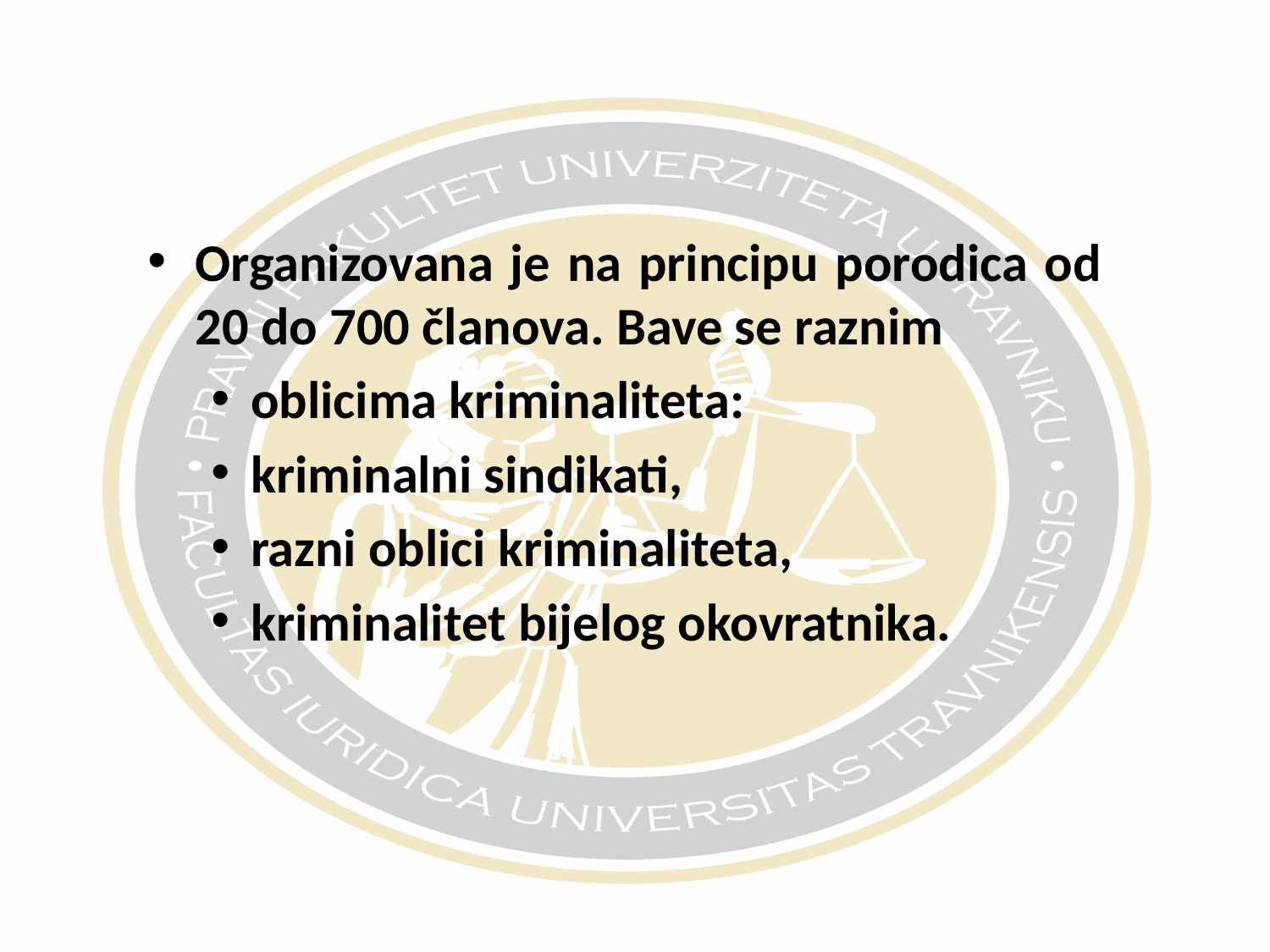

#
Organizovana je na principu porodica od 20 do 700 članova. Bave se raznim
oblicima kriminaliteta:
kriminalni sindikati,
razni oblici kriminaliteta,
kriminalitet bijelog okovratnika.